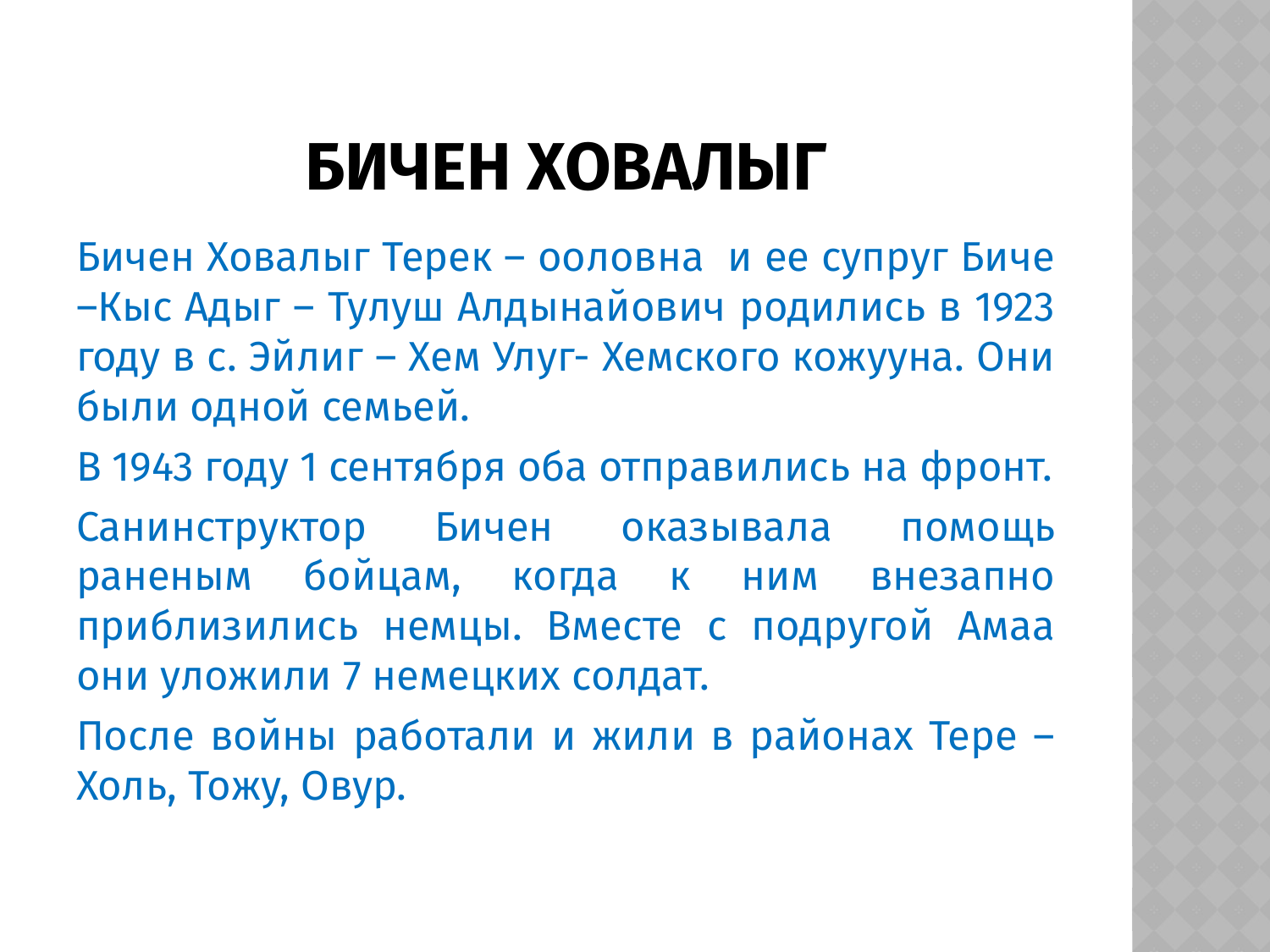

# Бичен ховалыг
Бичен Ховалыг Терек – ооловна  и ее супруг Биче –Кыс Адыг – Тулуш Алдынайович родились в 1923 году в с. Эйлиг – Хем Улуг- Хемского кожууна. Они были одной семьей.
В 1943 году 1 сентября оба отправились на фронт.
Санинструктор Бичен оказывала помощь раненым бойцам, когда к ним внезапно приблизились немцы. Вместе с подругой Амаа они уложили 7 немецких солдат.
После войны работали и жили в районах Тере – Холь, Тожу, Овур.